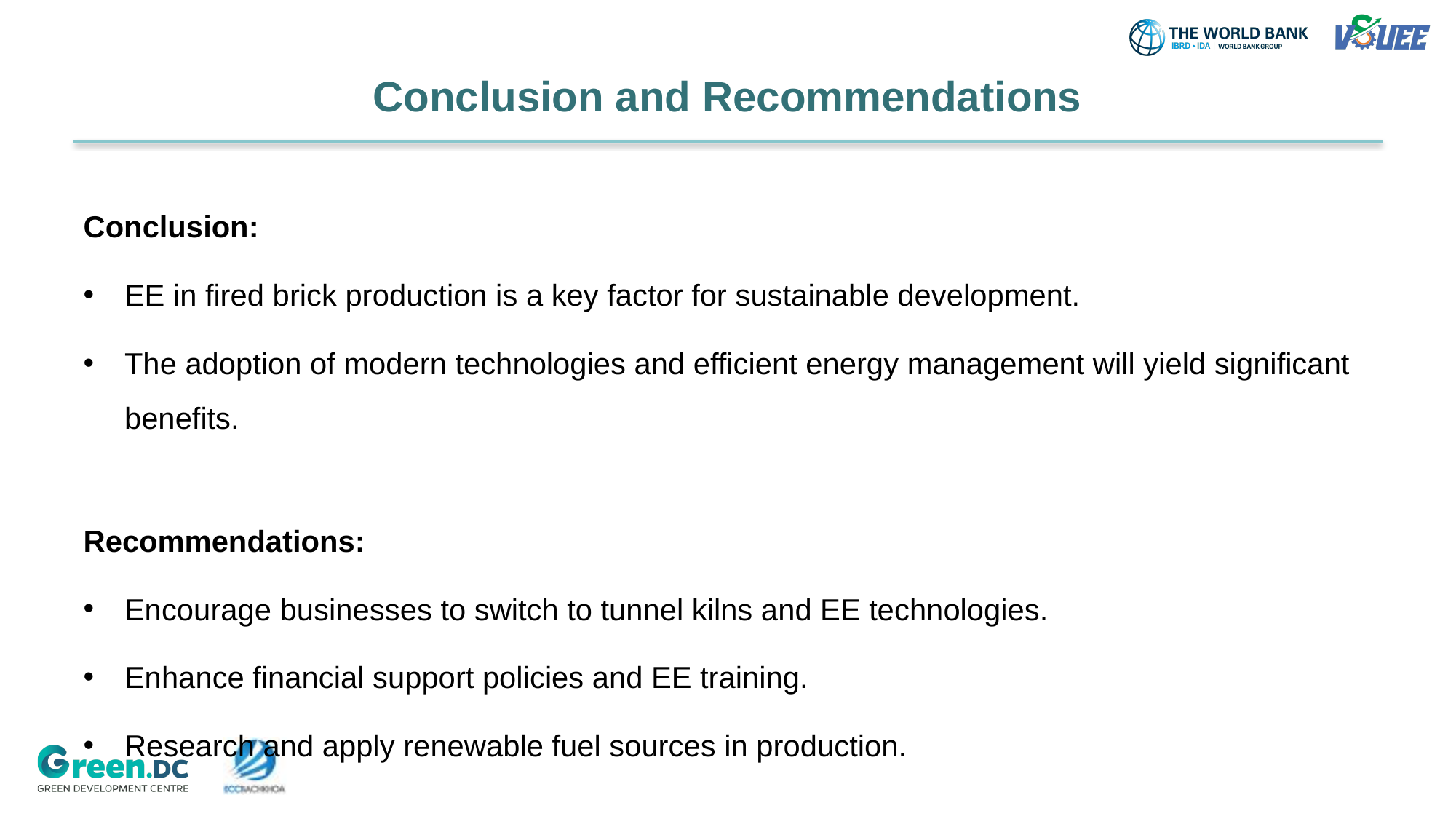

# Conclusion and Recommendations
Conclusion:
EE in fired brick production is a key factor for sustainable development.
The adoption of modern technologies and efficient energy management will yield significant benefits.

Recommendations:
Encourage businesses to switch to tunnel kilns and EE technologies.
Enhance financial support policies and EE training.
Research and apply renewable fuel sources in production.